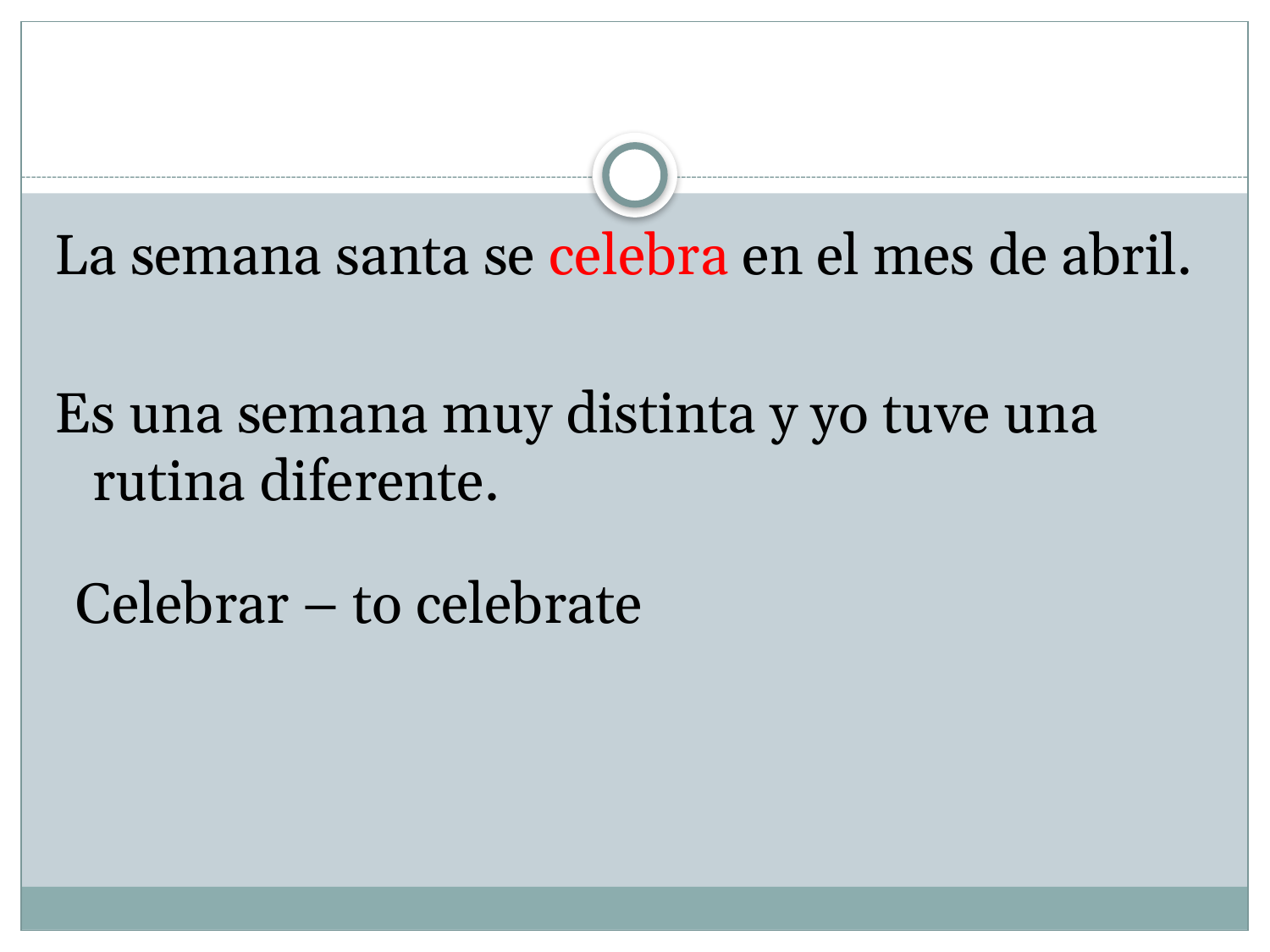

#
La semana santa se celebra en el mes de abril.

Es una semana muy distinta y yo tuve una rutina diferente.
Celebrar – to celebrate